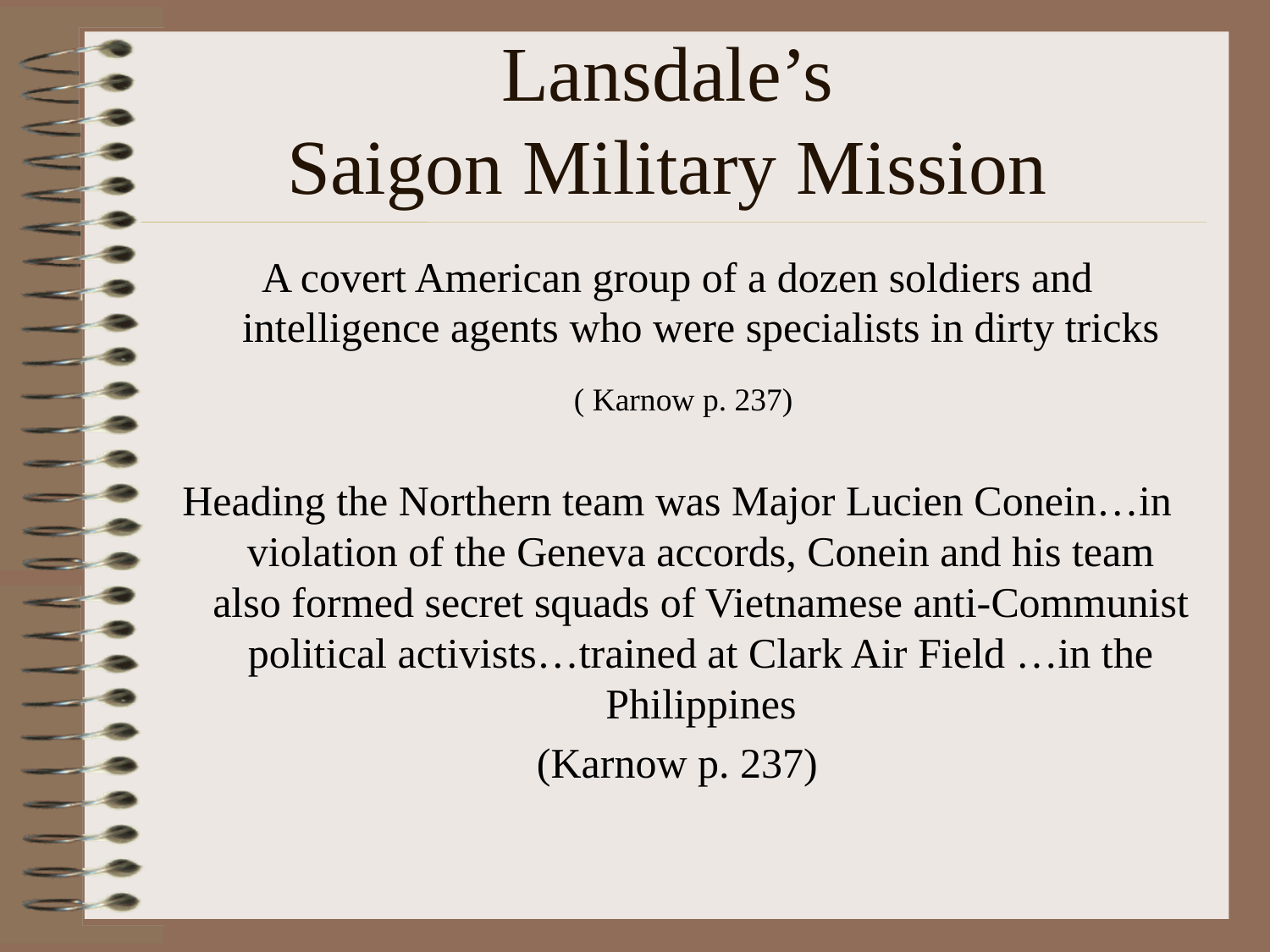

# Lansdale’s Saigon Military Mission
A covert American group of a dozen soldiers and intelligence agents who were specialists in dirty tricks
 ( Karnow p. 237)

Heading the Northern team was Major Lucien Conein…in violation of the Geneva accords, Conein and his team also formed secret squads of Vietnamese anti-Communist political activists…trained at Clark Air Field …in the Philippines
(Karnow p. 237)